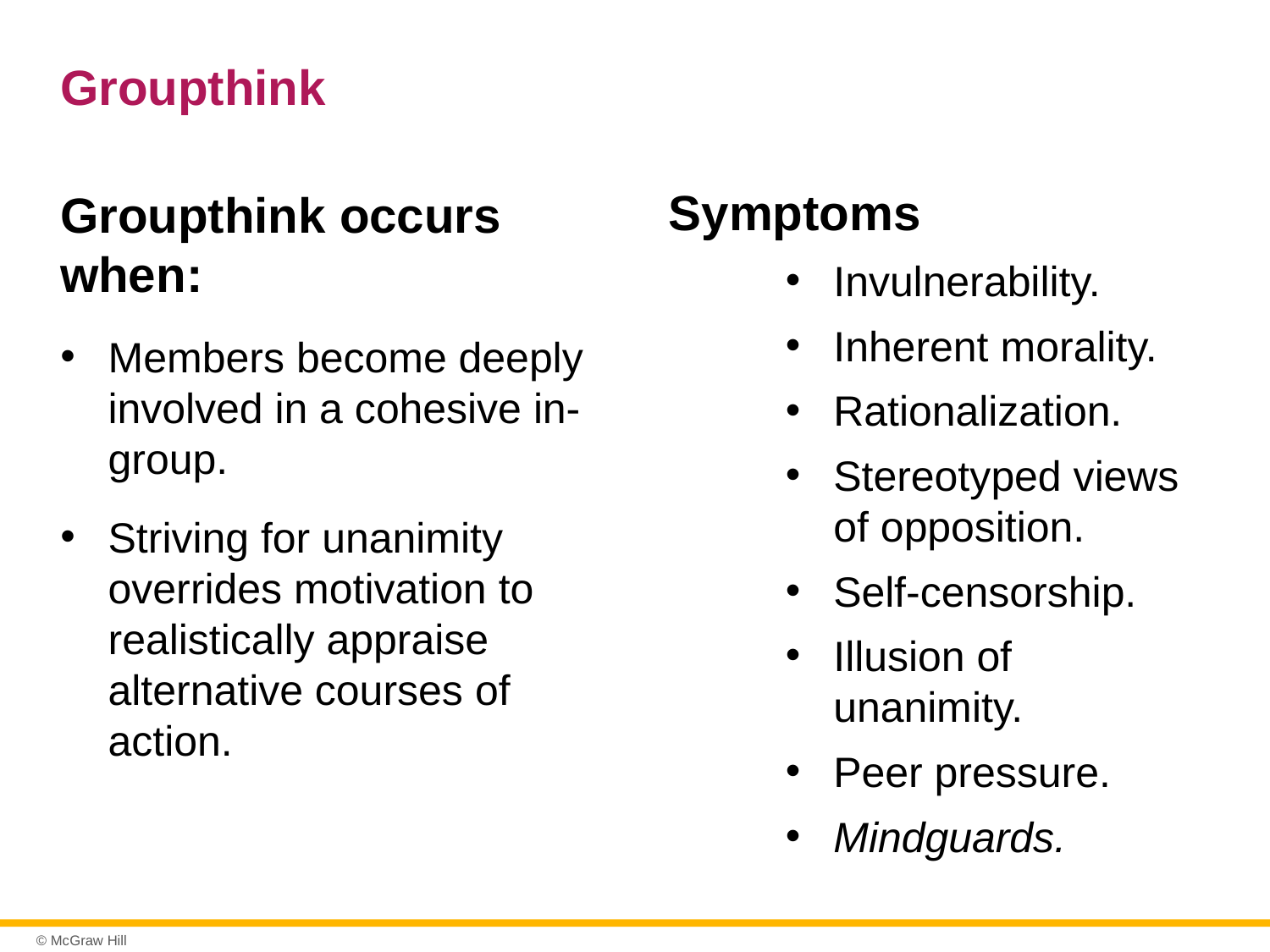

# Groupthink
Symptoms
Invulnerability.
Inherent morality.
Rationalization.
Stereotyped views of opposition.
Self-censorship.
Illusion of unanimity.
Peer pressure.
Mindguards.
Groupthink occurs when:
Members become deeply involved in a cohesive in-group.
Striving for unanimity overrides motivation to realistically appraise alternative courses of action.